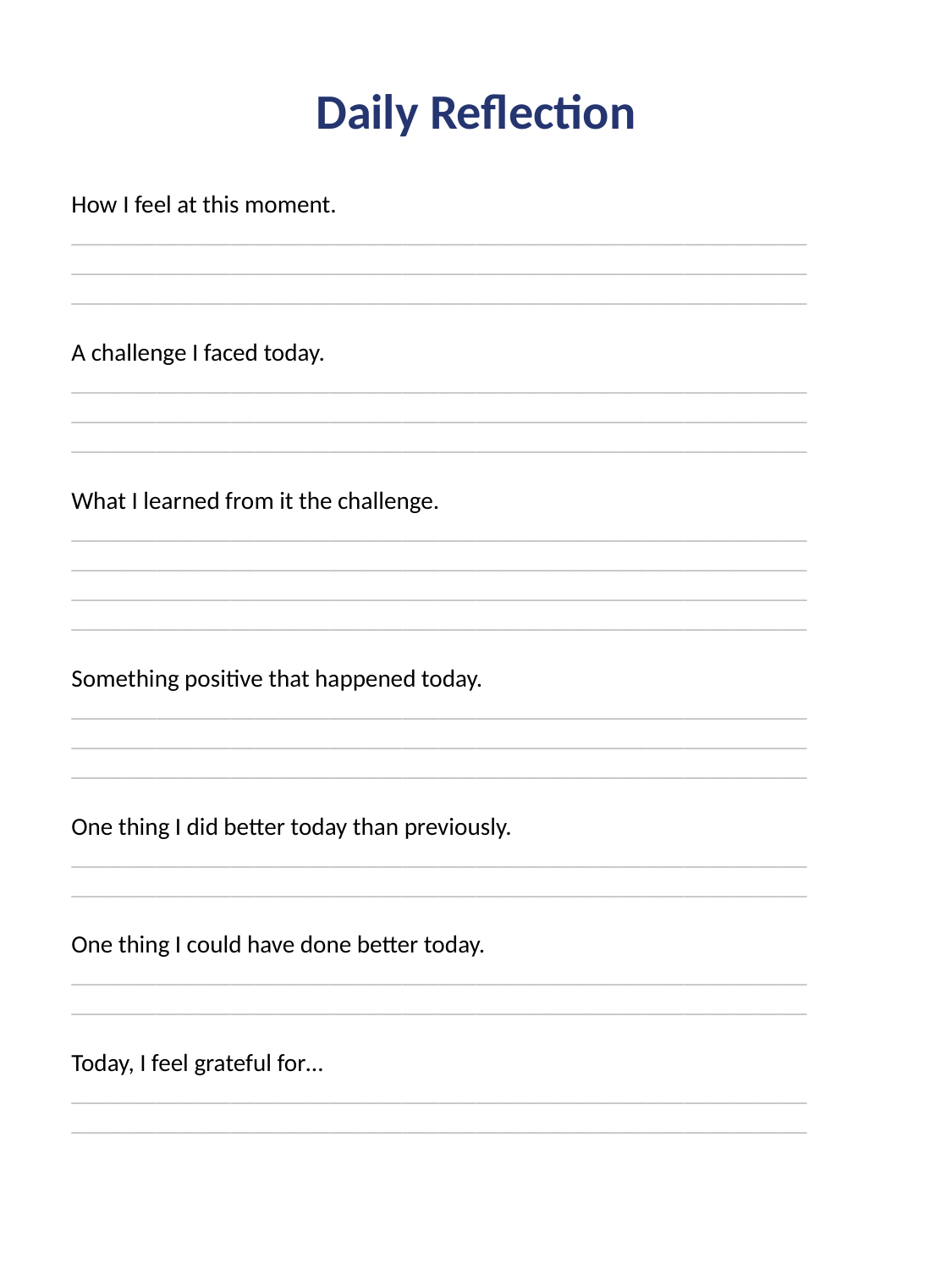

Daily Reflection
How I feel at this moment.
____________________________________________________________
____________________________________________________________
____________________________________________________________

A challenge I faced today.
____________________________________________________________
____________________________________________________________
____________________________________________________________

What I learned from it the challenge.
____________________________________________________________
____________________________________________________________
____________________________________________________________
____________________________________________________________

Something positive that happened today.
____________________________________________________________
____________________________________________________________
____________________________________________________________

One thing I did better today than previously.
____________________________________________________________
____________________________________________________________

One thing I could have done better today.
____________________________________________________________
____________________________________________________________

Today, I feel grateful for…
____________________________________________________________
____________________________________________________________